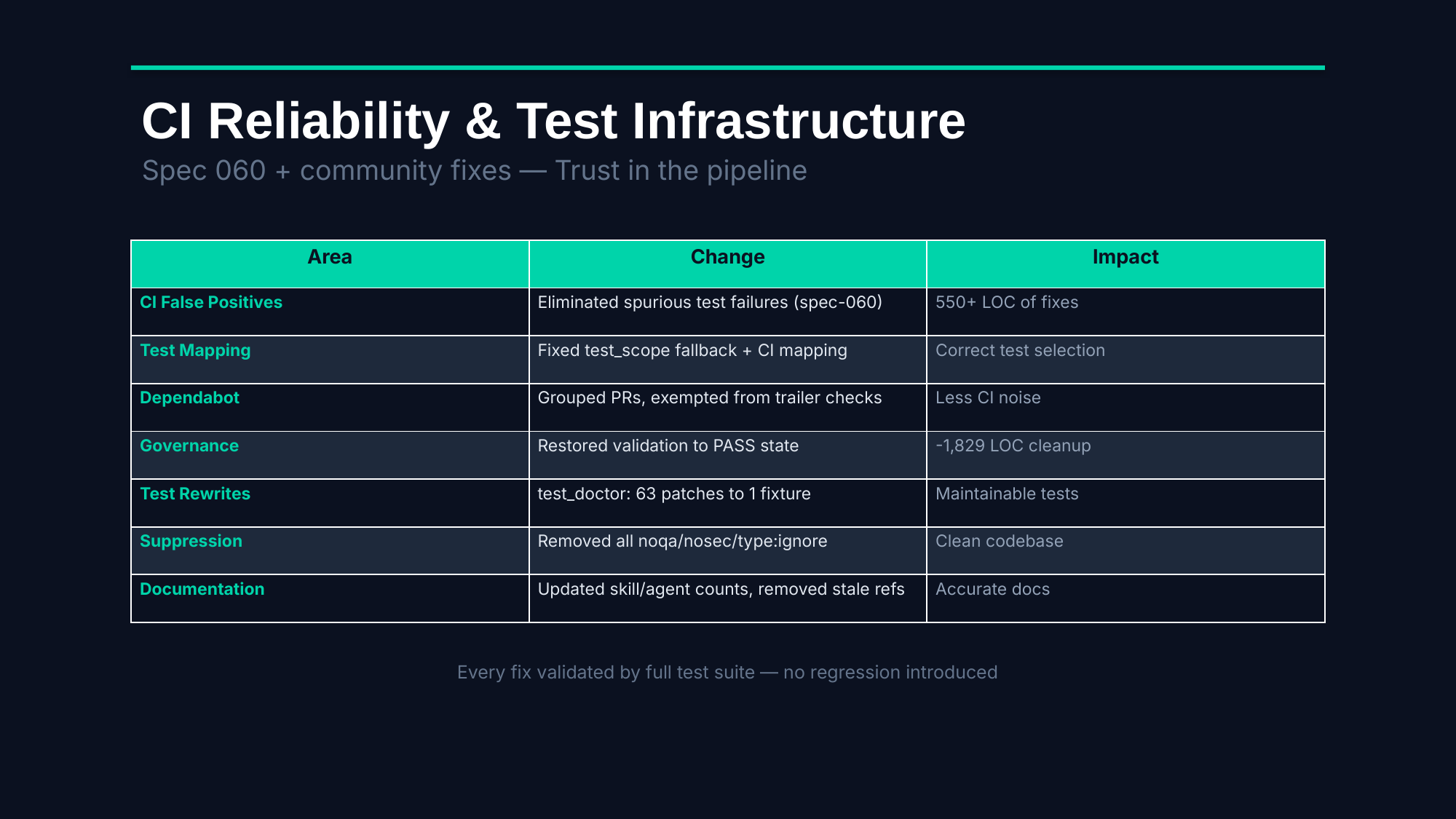

CI Reliability & Test Infrastructure
Spec 060 + community fixes — Trust in the pipeline
| Area | Change | Impact |
| --- | --- | --- |
| CI False Positives | Eliminated spurious test failures (spec-060) | 550+ LOC of fixes |
| Test Mapping | Fixed test\_scope fallback + CI mapping | Correct test selection |
| Dependabot | Grouped PRs, exempted from trailer checks | Less CI noise |
| Governance | Restored validation to PASS state | -1,829 LOC cleanup |
| Test Rewrites | test\_doctor: 63 patches to 1 fixture | Maintainable tests |
| Suppression | Removed all noqa/nosec/type:ignore | Clean codebase |
| Documentation | Updated skill/agent counts, removed stale refs | Accurate docs |
Every fix validated by full test suite — no regression introduced